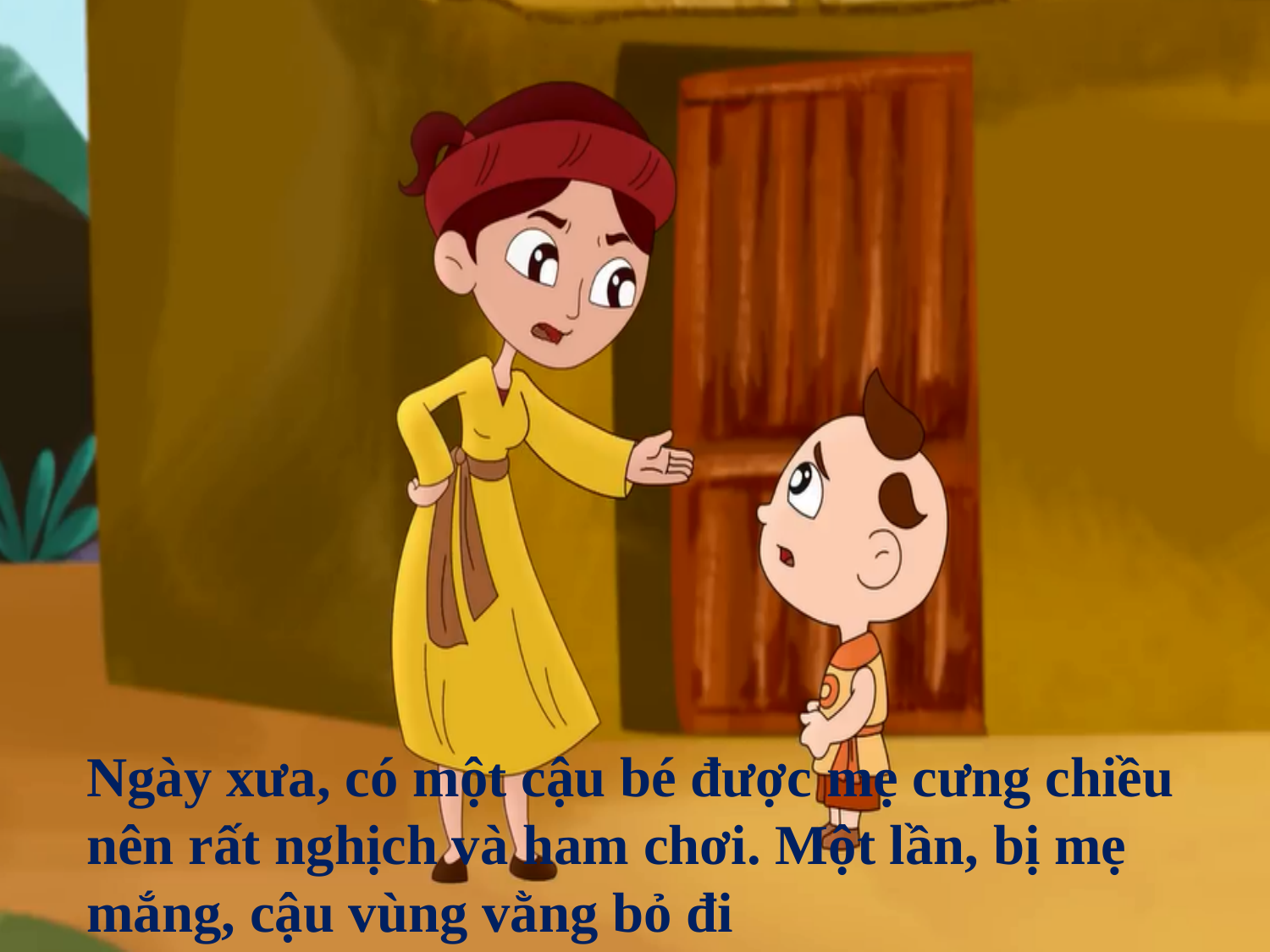

Ngày xưa, có một cậu bé được mẹ cưng chiều nên rất nghịch và ham chơi. Một lần, bị mẹ mắng, cậu vùng vằng bỏ đi